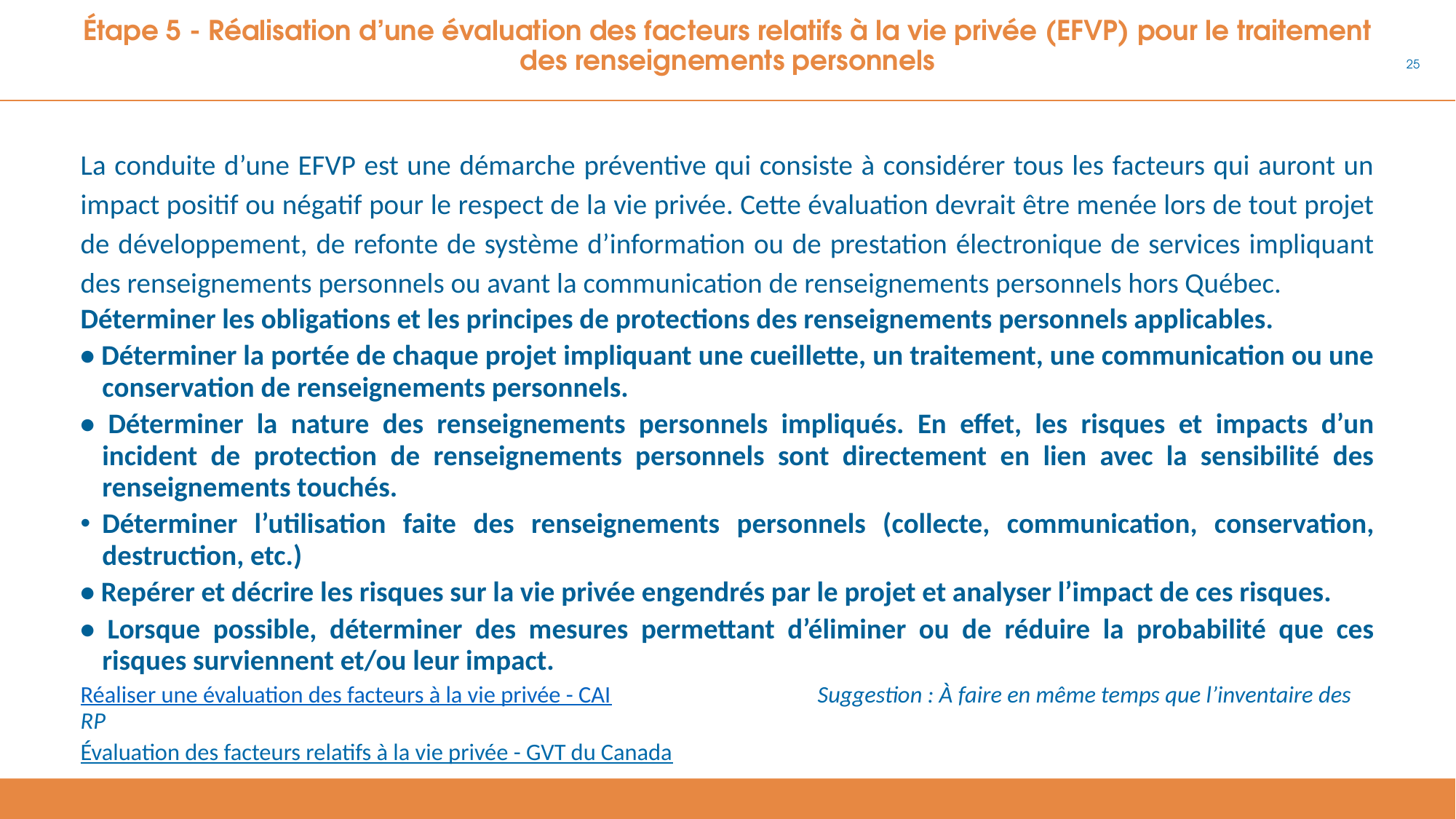

# Étape 5 - Réalisation d’une évaluation des facteurs relatifs à la vie privée (EFVP) pour le traitement des renseignements personnels
25
La conduite d’une EFVP est une démarche préventive qui consiste à considérer tous les facteurs qui auront un impact positif ou négatif pour le respect de la vie privée. Cette évaluation devrait être menée lors de tout projet de développement, de refonte de système d’information ou de prestation électronique de services impliquant des renseignements personnels ou avant la communication de renseignements personnels hors Québec.
Déterminer les obligations et les principes de protections des renseignements personnels applicables.
• Déterminer la portée de chaque projet impliquant une cueillette, un traitement, une communication ou une conservation de renseignements personnels.
• Déterminer la nature des renseignements personnels impliqués. En effet, les risques et impacts d’un incident de protection de renseignements personnels sont directement en lien avec la sensibilité des renseignements touchés.
Déterminer l’utilisation faite des renseignements personnels (collecte, communication, conservation, destruction, etc.)
• Repérer et décrire les risques sur la vie privée engendrés par le projet et analyser l’impact de ces risques.
• Lorsque possible, déterminer des mesures permettant d’éliminer ou de réduire la probabilité que ces risques surviennent et/ou leur impact.
Réaliser une évaluation des facteurs à la vie privée - CAI                      	                Suggestion : À faire en même temps que l’inventaire des RP
Évaluation des facteurs relatifs à la vie privée - GVT du Canada